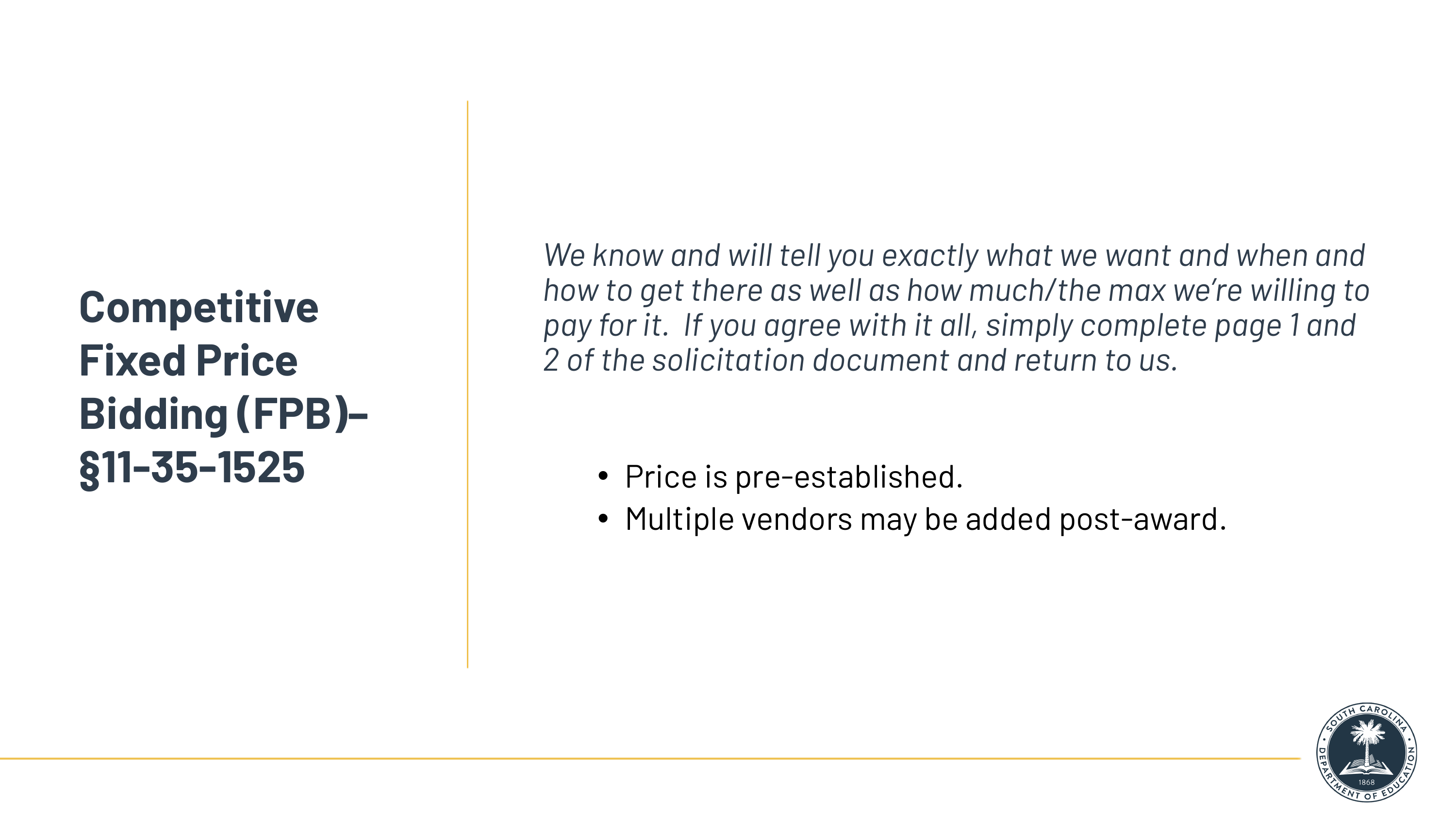

# Competitive Fixed Price Bidding (FPB)– §11-35-1525

We know and will tell you exactly what we want and when and how to get there as well as how much/the max we’re willing to pay for it.  If you agree with it all, simply complete page 1 and 2 of the solicitation document and return to us.

Price is pre-established.
Multiple vendors may be added post-award.